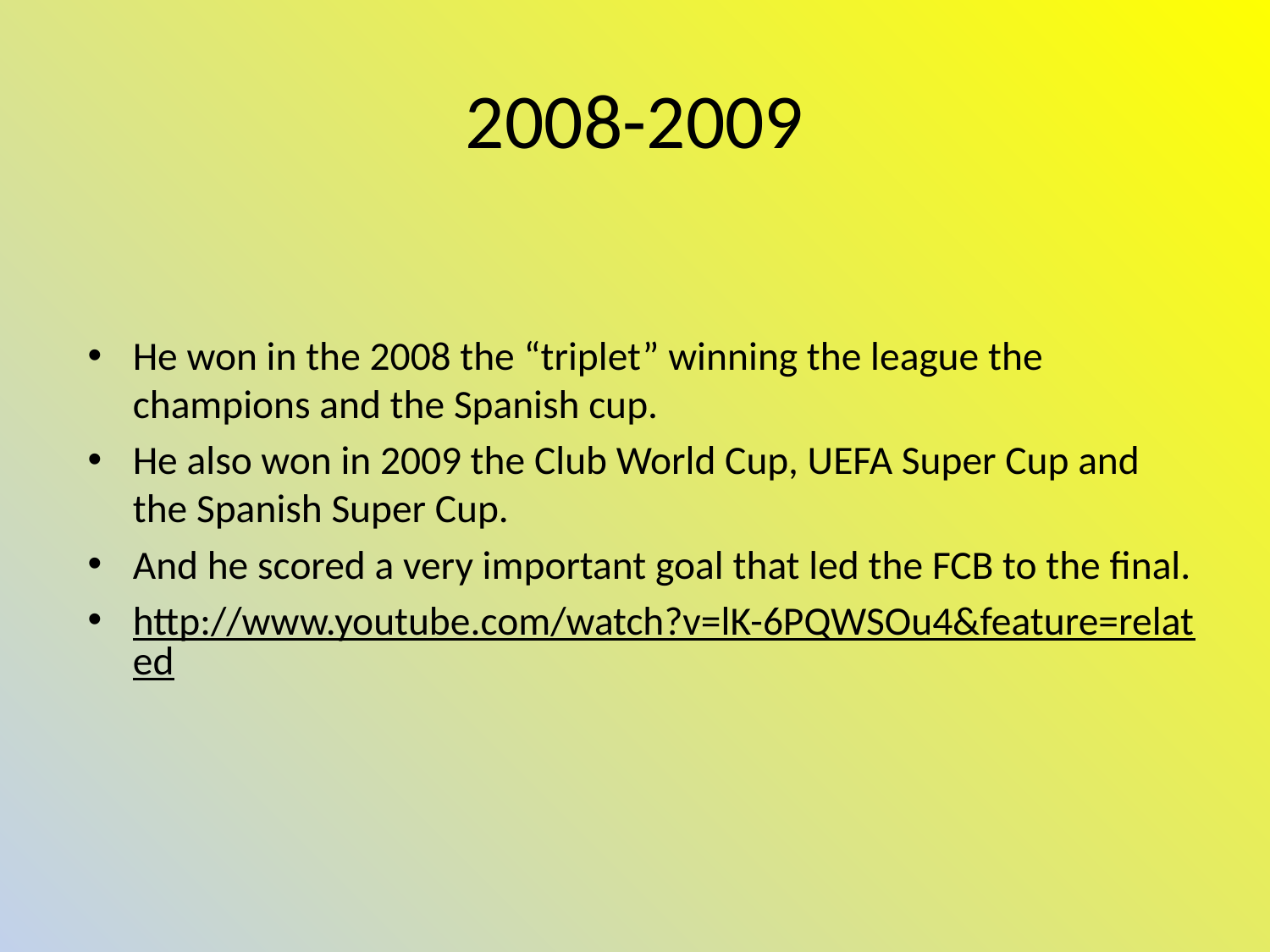

# 2008-2009
He won in the 2008 the “triplet” winning the league the champions and the Spanish cup.
He also won in 2009 the Club World Cup, UEFA Super Cup and the Spanish Super Cup.
And he scored a very important goal that led the FCB to the final.
http://www.youtube.com/watch?v=lK-6PQWSOu4&feature=related